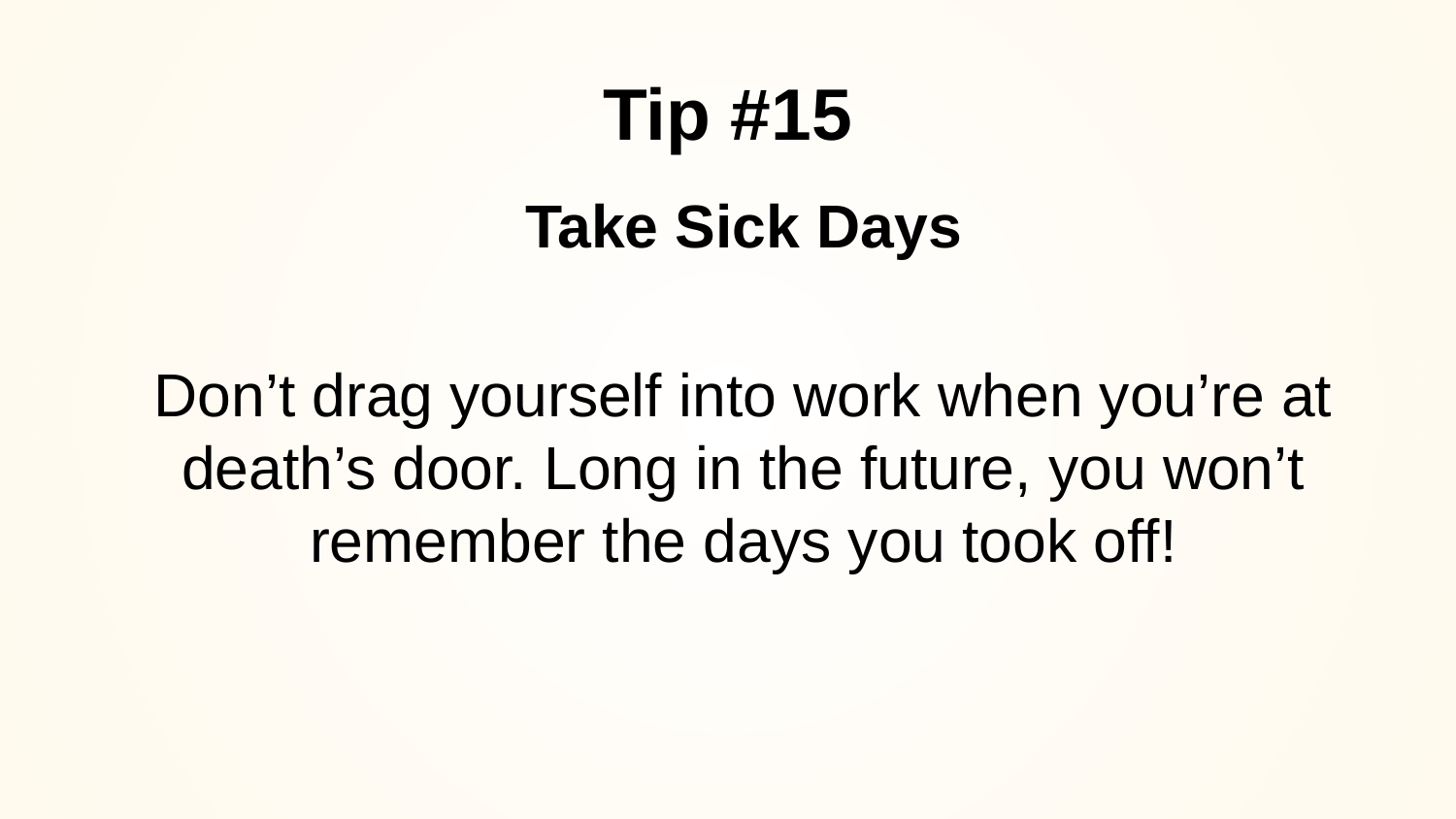

# Tip #15

Take Sick Days

Don’t drag yourself into work when you’re at death’s door. Long in the future, you won’t remember the days you took off!